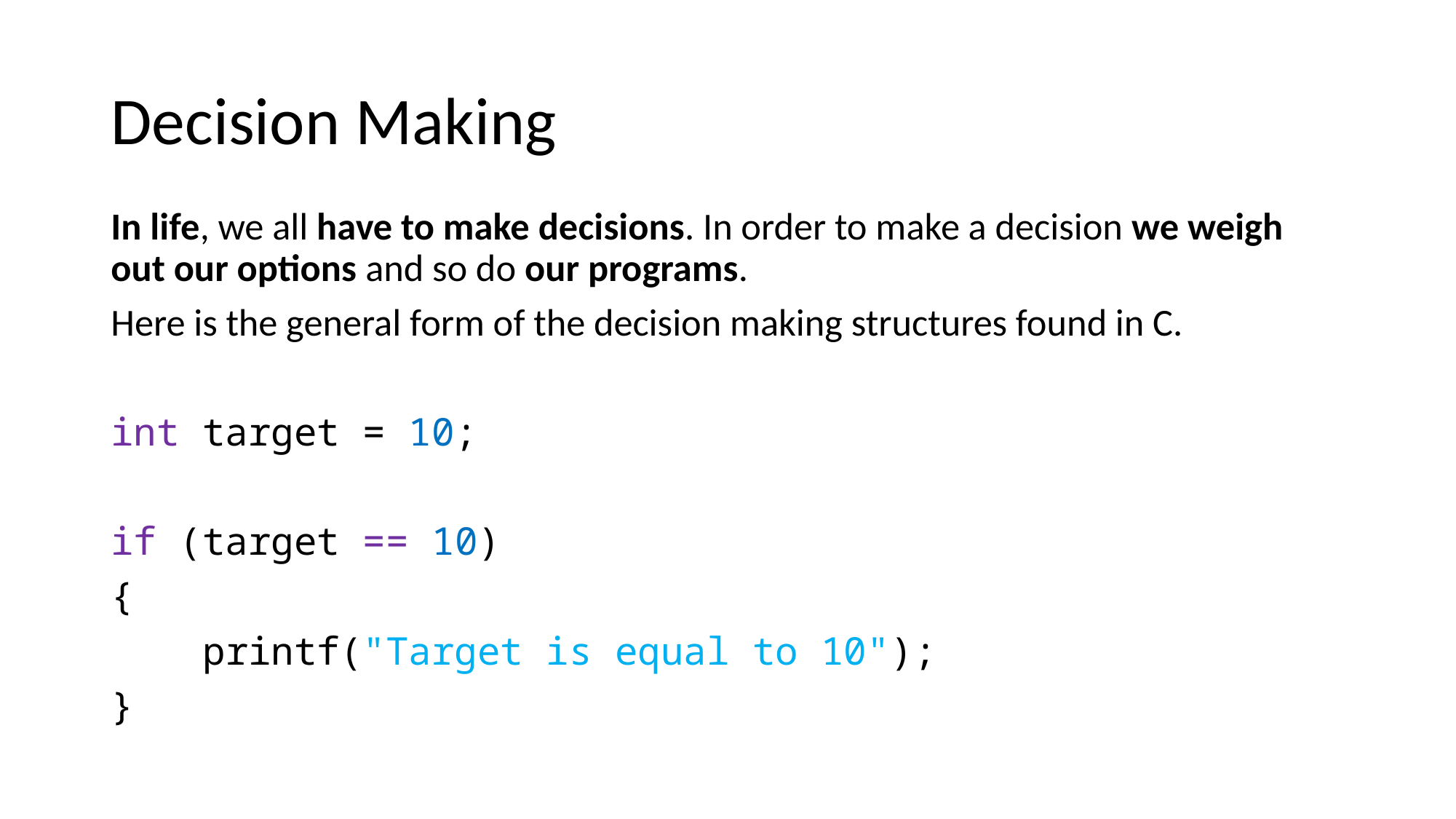

# Decision Making
In life, we all have to make decisions. In order to make a decision we weigh out our options and so do our programs.
Here is the general form of the decision making structures found in C.

int target = 10;

if (target == 10)
{
    printf("Target is equal to 10");
}